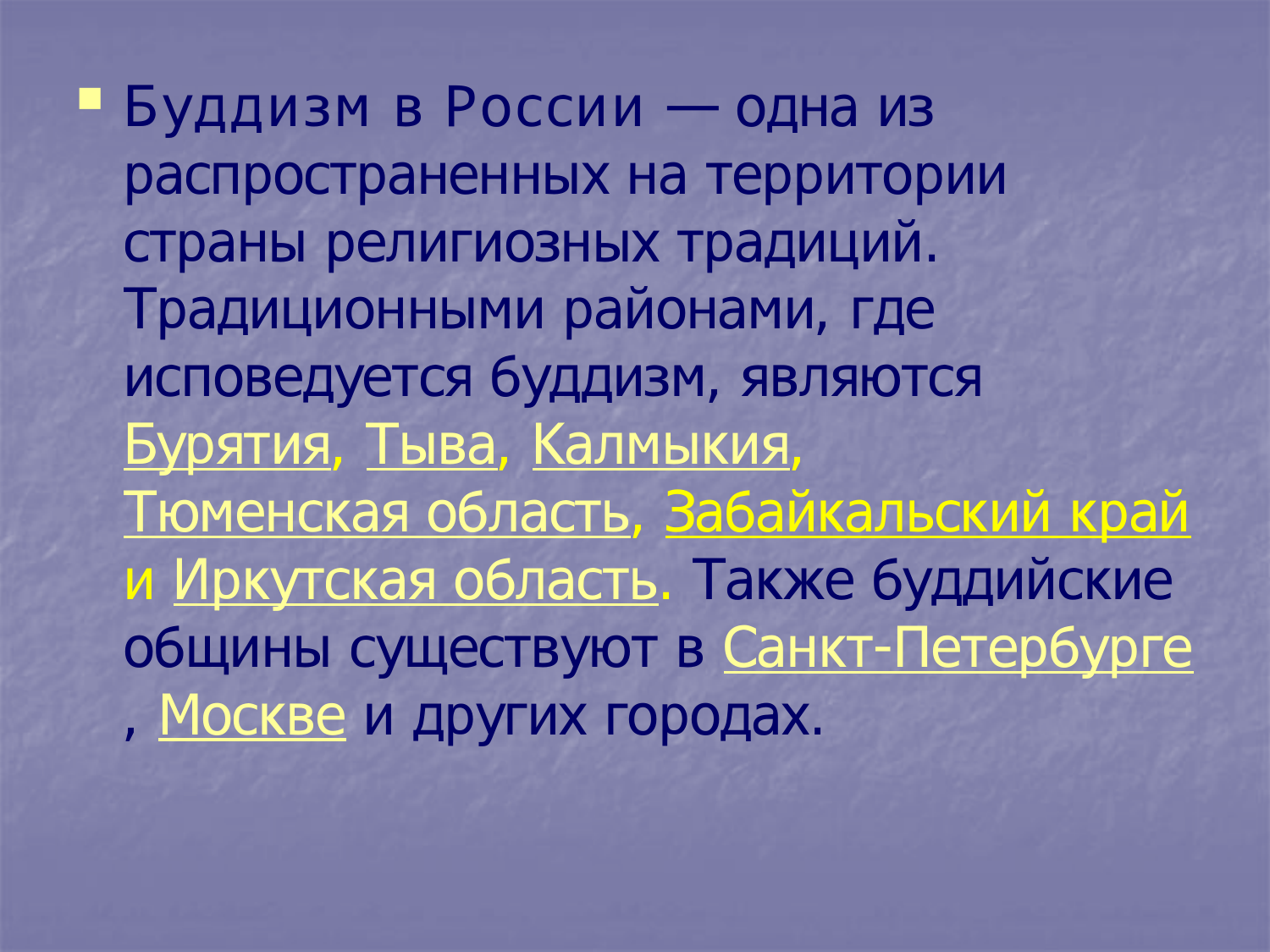

#
Буддизм в России — одна из распространенных на территории страны религиозных традиций. Традиционными районами, где исповедуется буддизм, являются Бурятия, Тыва, Калмыкия, Тюменская область, Забайкальский край и Иркутская область. Также буддийские общины существуют в Санкт-Петербурге, Москве и других городах.